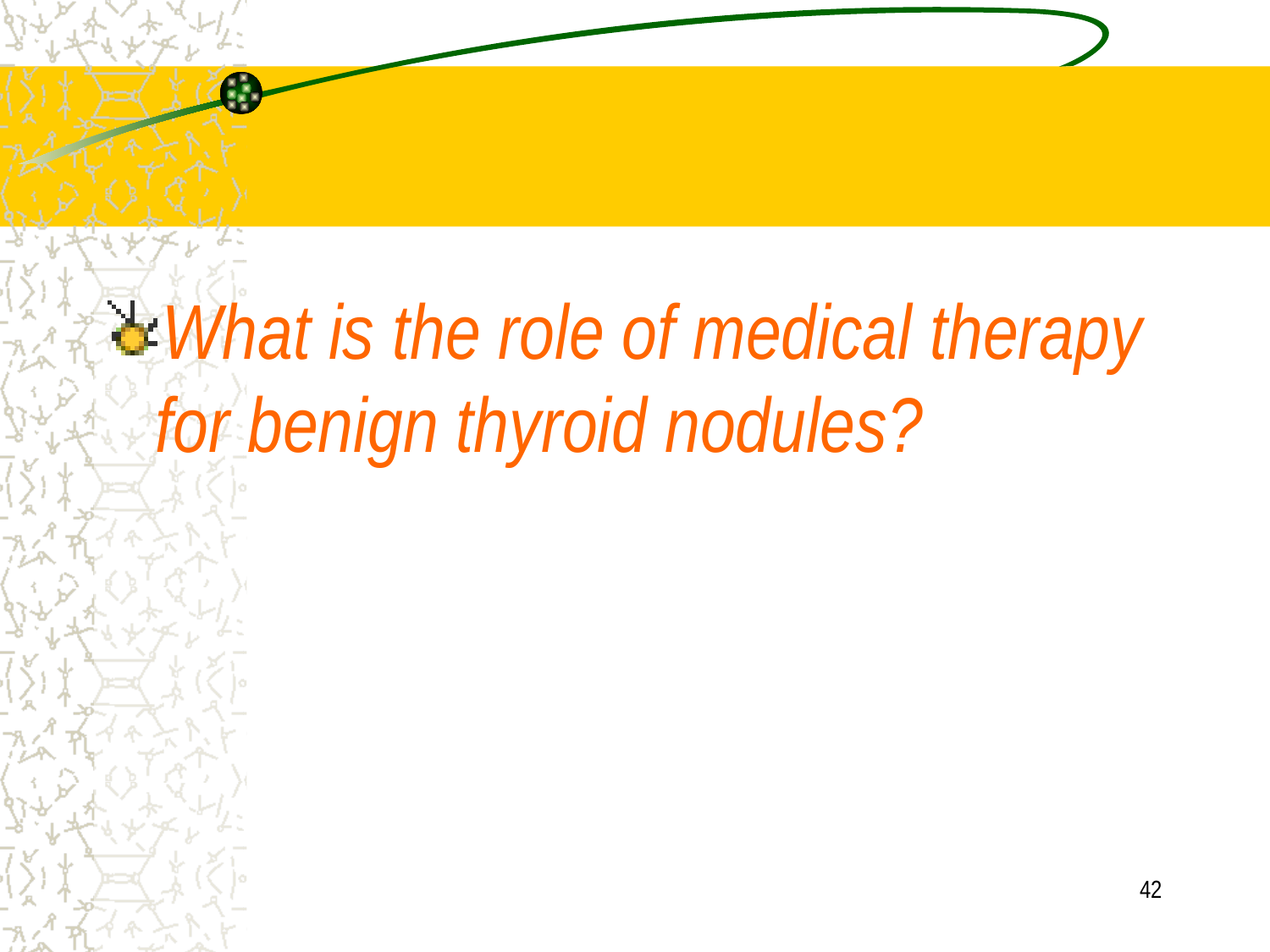

#
What is the role of medical therapy for benign thyroid nodules?

42